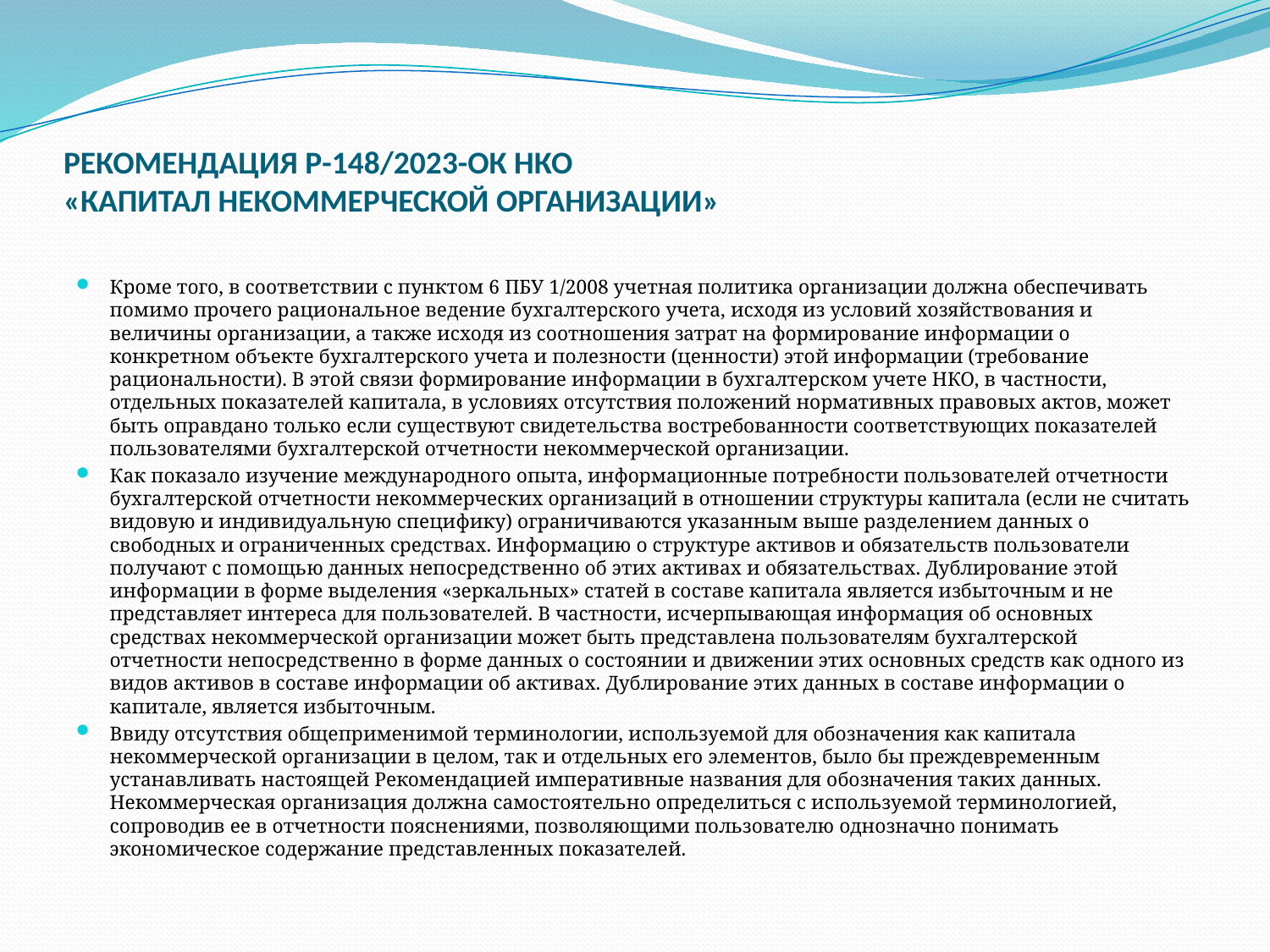

# РЕКОМЕНДАЦИЯ Р-148/2023-ОК НКО «КАПИТАЛ НЕКОММЕРЧЕСКОЙ ОРГАНИЗАЦИИ»
Кроме того, в соответствии с пунктом 6 ПБУ 1/2008 учетная политика организации должна обеспечивать помимо прочего рациональное ведение бухгалтерского учета, исходя из условий хозяйствования и величины организации, а также исходя из соотношения затрат на формирование информации о конкретном объекте бухгалтерского учета и полезности (ценности) этой информации (требование рациональности). В этой связи формирование информации в бухгалтерском учете НКО, в частности, отдельных показателей капитала, в условиях отсутствия положений нормативных правовых актов, может быть оправдано только если существуют свидетельства востребованности соответствующих показателей пользователями бухгалтерской отчетности некоммерческой организации.
Как показало изучение международного опыта, информационные потребности пользователей отчетности бухгалтерской отчетности некоммерческих организаций в отношении структуры капитала (если не считать видовую и индивидуальную специфику) ограничиваются указанным выше разделением данных о свободных и ограниченных средствах. Информацию о структуре активов и обязательств пользователи получают с помощью данных непосредственно об этих активах и обязательствах. Дублирование этой информации в форме выделения «зеркальных» статей в составе капитала является избыточным и не представляет интереса для пользователей. В частности, исчерпывающая информация об основных средствах некоммерческой организации может быть представлена пользователям бухгалтерской отчетности непосредственно в форме данных о состоянии и движении этих основных средств как одного из видов активов в составе информации об активах. Дублирование этих данных в составе информации о капитале, является избыточным.
Ввиду отсутствия общеприменимой терминологии, используемой для обозначения как капитала некоммерческой организации в целом, так и отдельных его элементов, было бы преждевременным устанавливать настоящей Рекомендацией императивные названия для обозначения таких данных. Некоммерческая организация должна самостоятельно определиться с используемой терминологией, сопроводив ее в отчетности пояснениями, позволяющими пользователю однозначно понимать экономическое содержание представленных показателей.